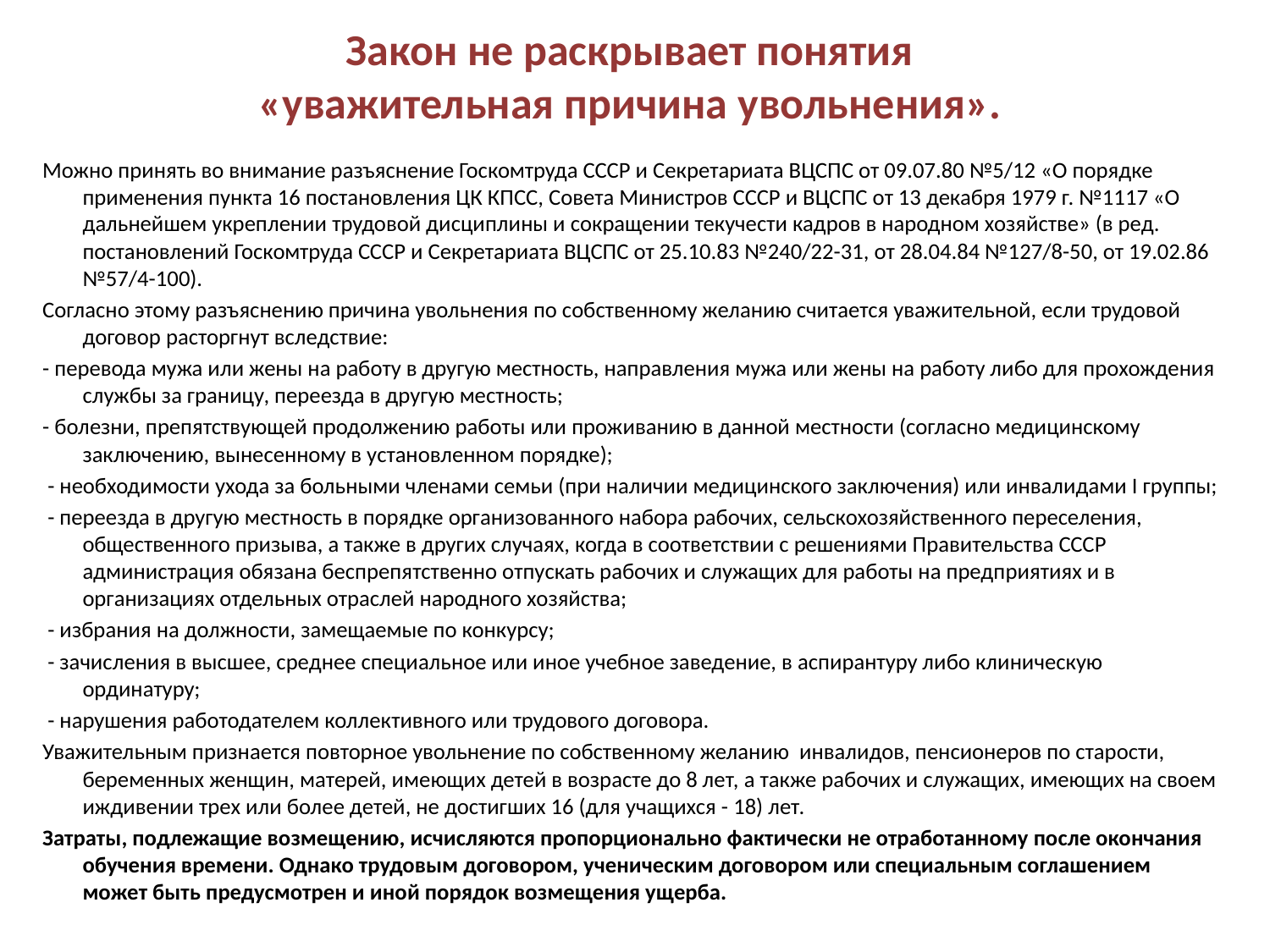

# Закон не раскрывает понятия «уважительная причина увольнения».
Можно принять во внимание разъяснение Госкомтруда СССР и Секретариата ВЦСПС от 09.07.80 №5/12 «О порядке применения пункта 16 постановления ЦК КПСС, Совета Министров СССР и ВЦСПС от 13 декабря 1979 г. №1117 «О дальнейшем укреплении трудовой дисциплины и сокращении текучести кадров в народном хозяйстве» (в ред. постановлений Госкомтруда СССР и Секретариата ВЦСПС от 25.10.83 №240/22-31, от 28.04.84 №127/8-50, от 19.02.86 №57/4-100).
Согласно этому разъяснению причина увольнения по собственному желанию считается уважительной, если трудовой договор расторгнут вследствие:
- перевода мужа или жены на работу в другую местность, направления мужа или жены на работу либо для прохождения службы за границу, переезда в другую местность;
- болезни, препятствующей продолжению работы или проживанию в данной местности (согласно медицинскому заключению, вынесенному в установленном порядке);
 - необходимости ухода за больными членами семьи (при наличии медицинского заключения) или инвалидами I группы;
 - переезда в другую местность в порядке организованного набора рабочих, сельскохозяйственного переселения, общественного призыва, а также в других случаях, когда в соответствии с решениями Правительства СССР администрация обязана беспрепятственно отпускать рабочих и служащих для работы на предприятиях и в организациях отдельных отраслей народного хозяйства;
 - избрания на должности, замещаемые по конкурсу;
 - зачисления в высшее, среднее специальное или иное учебное заведение, в аспирантуру либо клиническую ординатуру;
 - нарушения работодателем коллективного или трудового договора.
Уважительным признается повторное увольнение по собственному желанию  инвалидов, пенсионеров по старости, беременных женщин, матерей, имеющих детей в возрасте до 8 лет, а также рабочих и служащих, имеющих на своем иждивении трех или более детей, не достигших 16 (для учащихся - 18) лет.
Затраты, подлежащие возмещению, исчисляются пропорционально фактически не отработанному после окончания обучения времени. Однако трудовым договором, ученическим договором или специальным соглашением может быть предусмотрен и иной порядок возмещения ущерба.